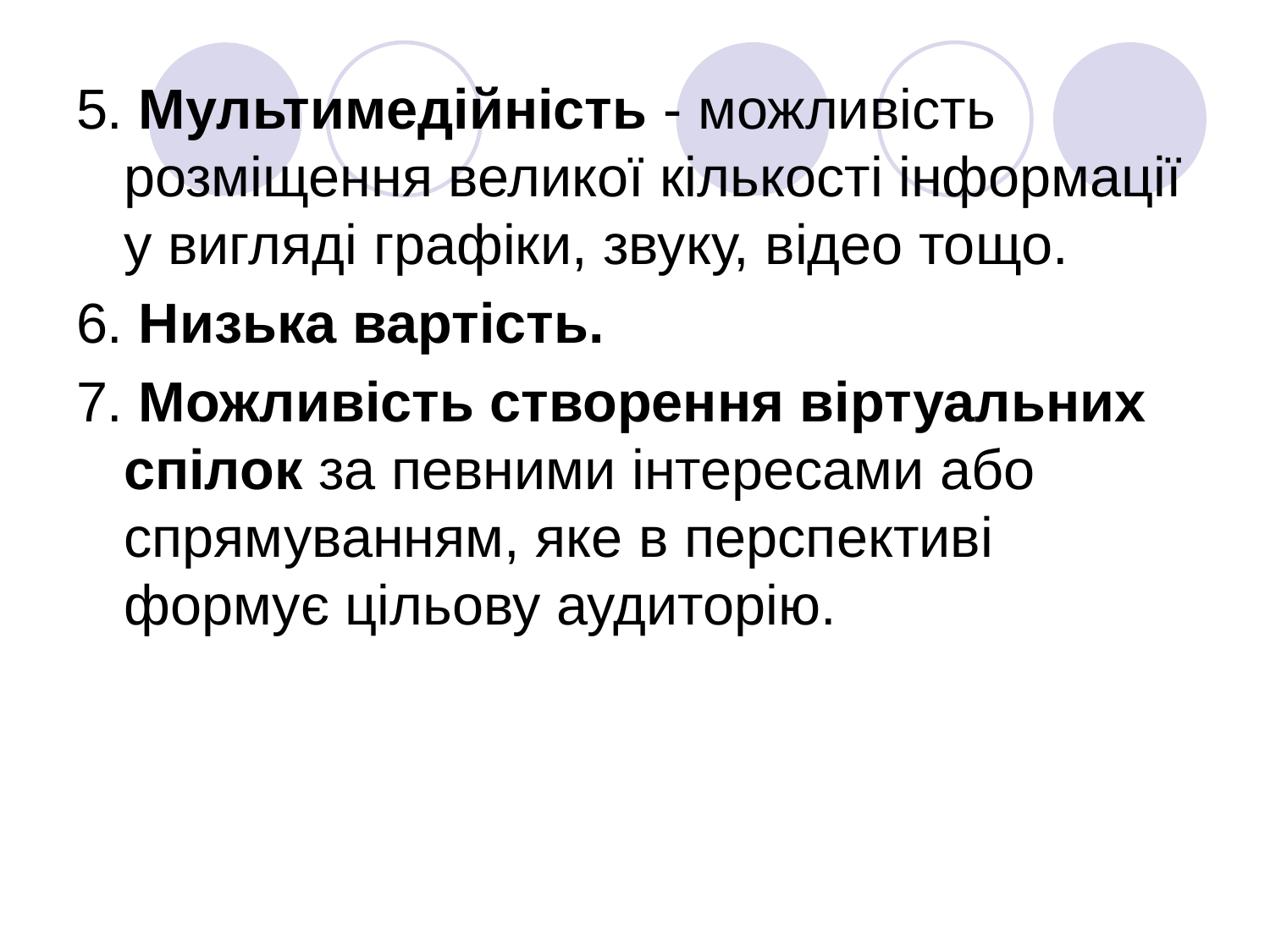

5. Мультимедійність - можливість розміщення великої кількості інформації у вигляді графіки, звуку, відео тощо.
6. Низька вартість.
7. Можливість створення віртуальних спілок за певними інтересами або спрямуванням, яке в перспективі формує цільову аудиторію.